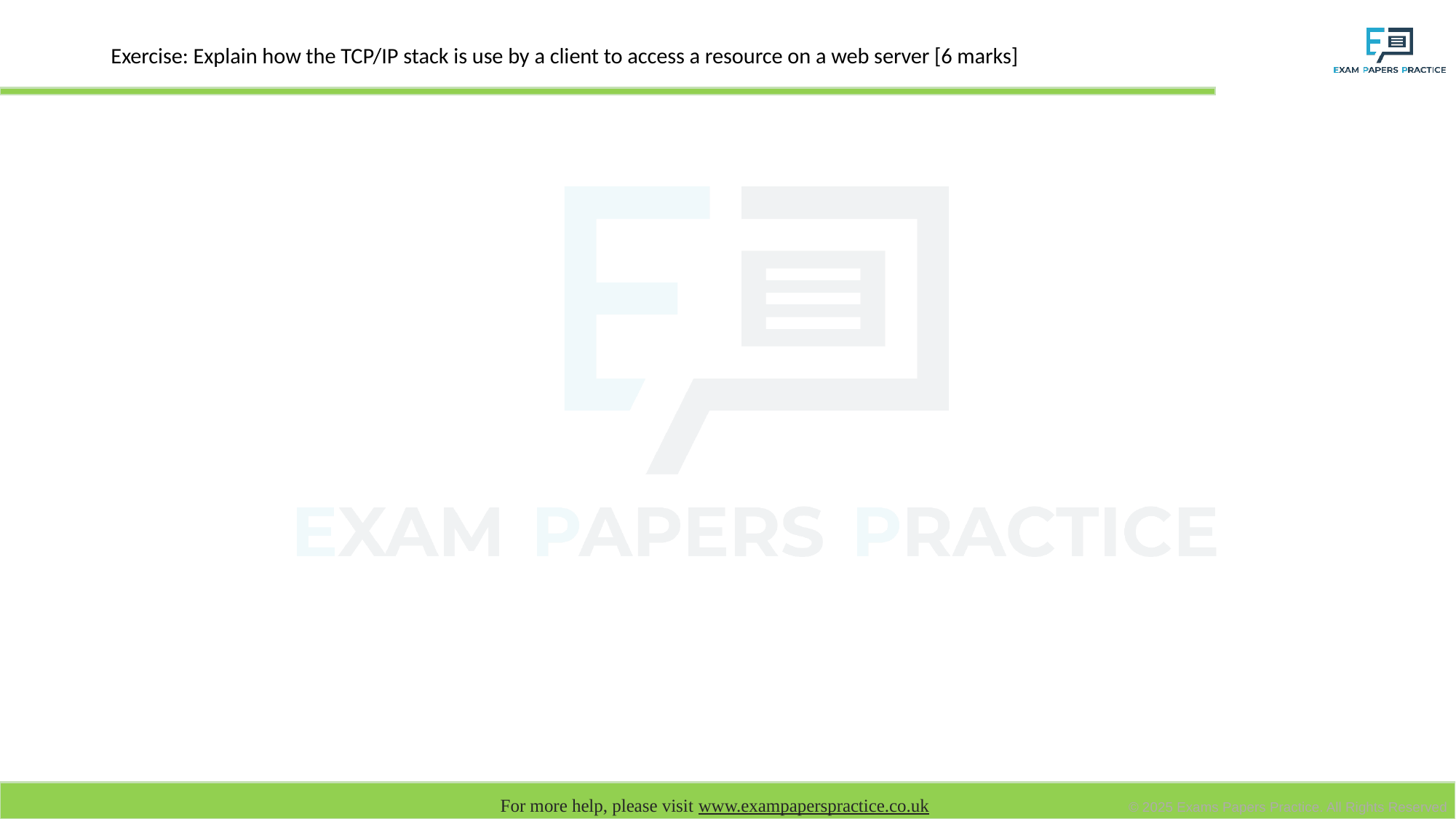

# Exercise: Explain how the TCP/IP stack is use by a client to access a resource on a web server [6 marks]